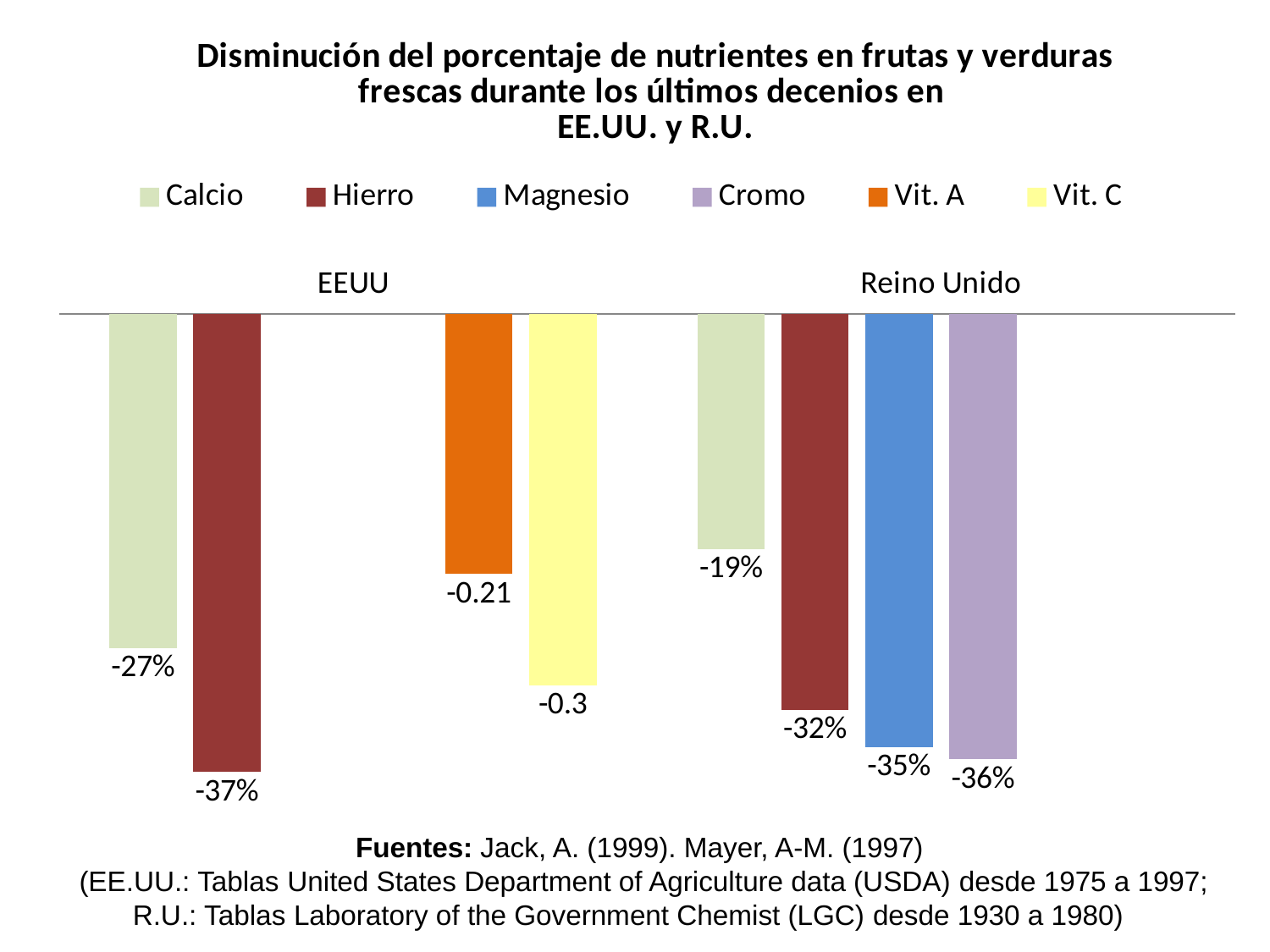

### Chart: Disminución del porcentaje de nutrientes en frutas y verduras frescas durante los últimos decenios en
EE.UU. y R.U.

| Category | Calcio | Hierro | Magnesio | Cromo | Vit. A | Vit. C |
|---|---|---|---|---|---|---|
| EEUU | -0.27 | -0.3700000000000004 | None | None | -0.21000000000000021 | -0.3000000000000003 |
| Reino Unido | -0.19 | -0.32000000000000145 | -0.3500000000000003 | -0.3600000000000003 | None | None |
Fuentes: Jack, A. (1999). Mayer, A-M. (1997)
 (EE.UU.: Tablas United States Department of Agriculture data (USDA) desde 1975 a 1997; R.U.: Tablas Laboratory of the Government Chemist (LGC) desde 1930 a 1980)